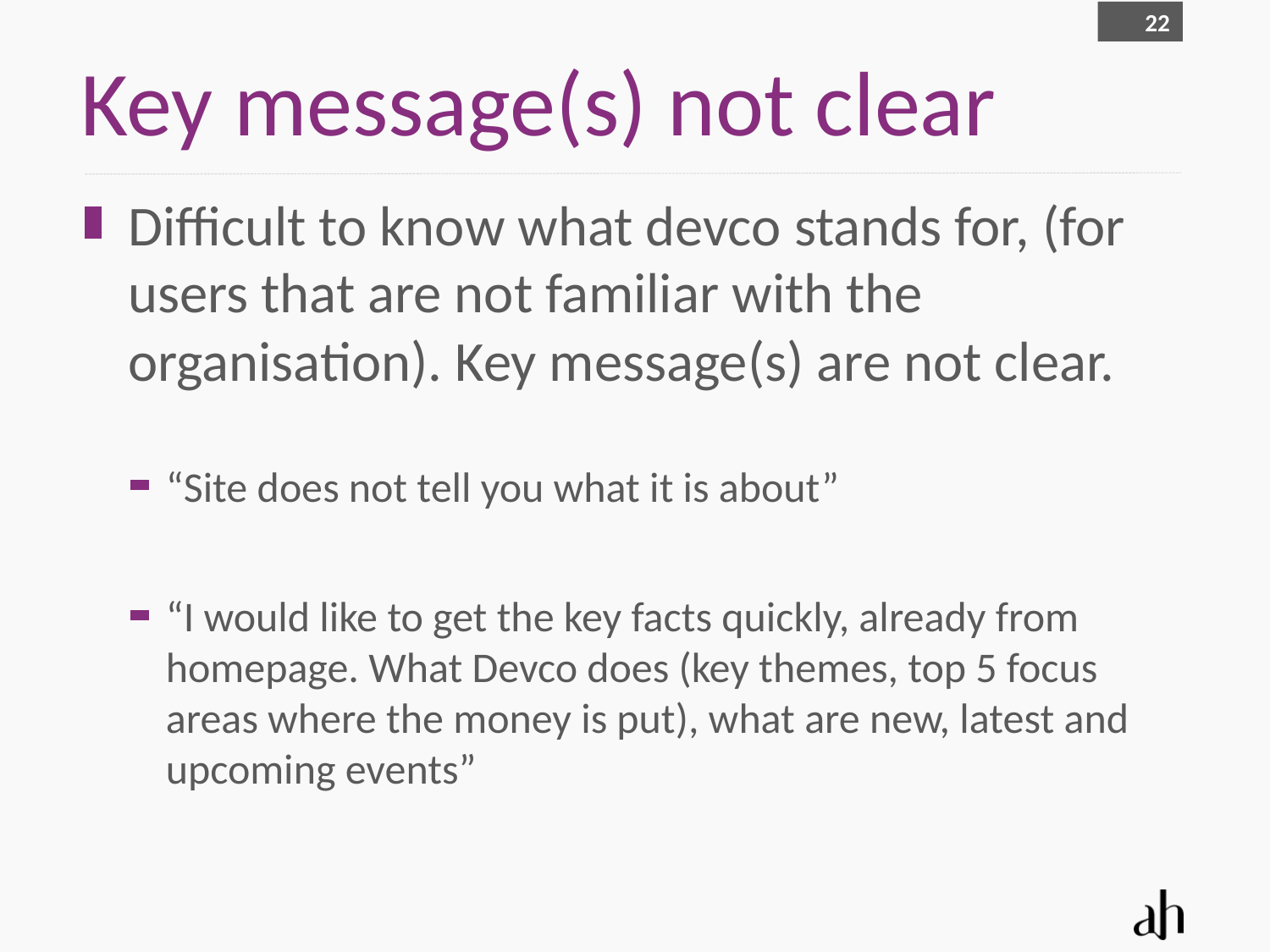

22
# Key message(s) not clear

Difficult to know what devco stands for, (for users that are not familiar with the organisation). Key message(s) are not clear.
“Site does not tell you what it is about”

“I would like to get the key facts quickly, already from homepage. What Devco does (key themes, top 5 focus areas where the money is put), what are new, latest and upcoming events”